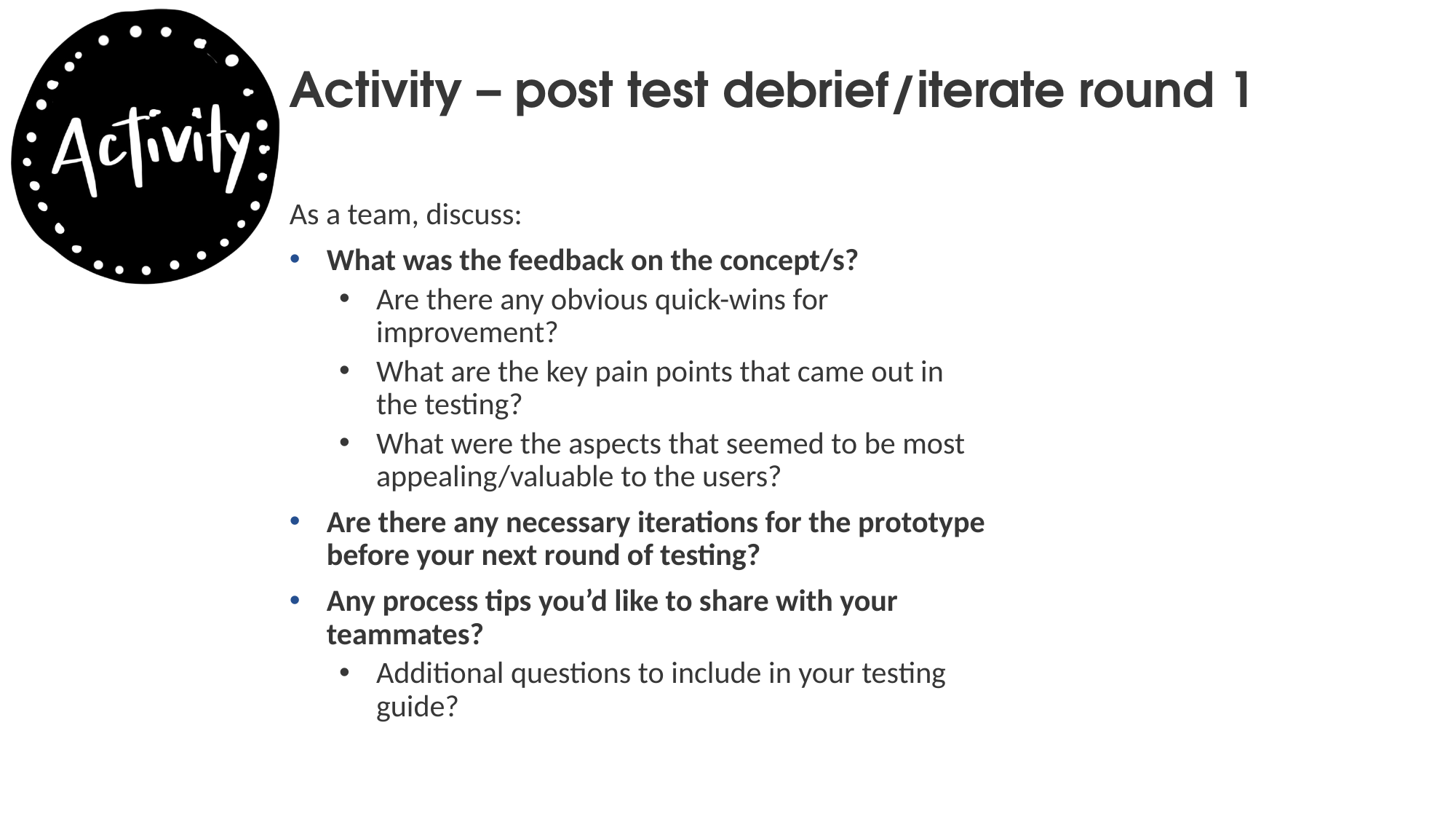

# Activity – post test debrief/iterate round 1
As a team, discuss:
What was the feedback on the concept/s?
Are there any obvious quick-wins for improvement?
What are the key pain points that came out in the testing?
What were the aspects that seemed to be most appealing/valuable to the users?
Are there any necessary iterations for the prototype before your next round of testing?
Any process tips you’d like to share with your teammates?
Additional questions to include in your testing guide?